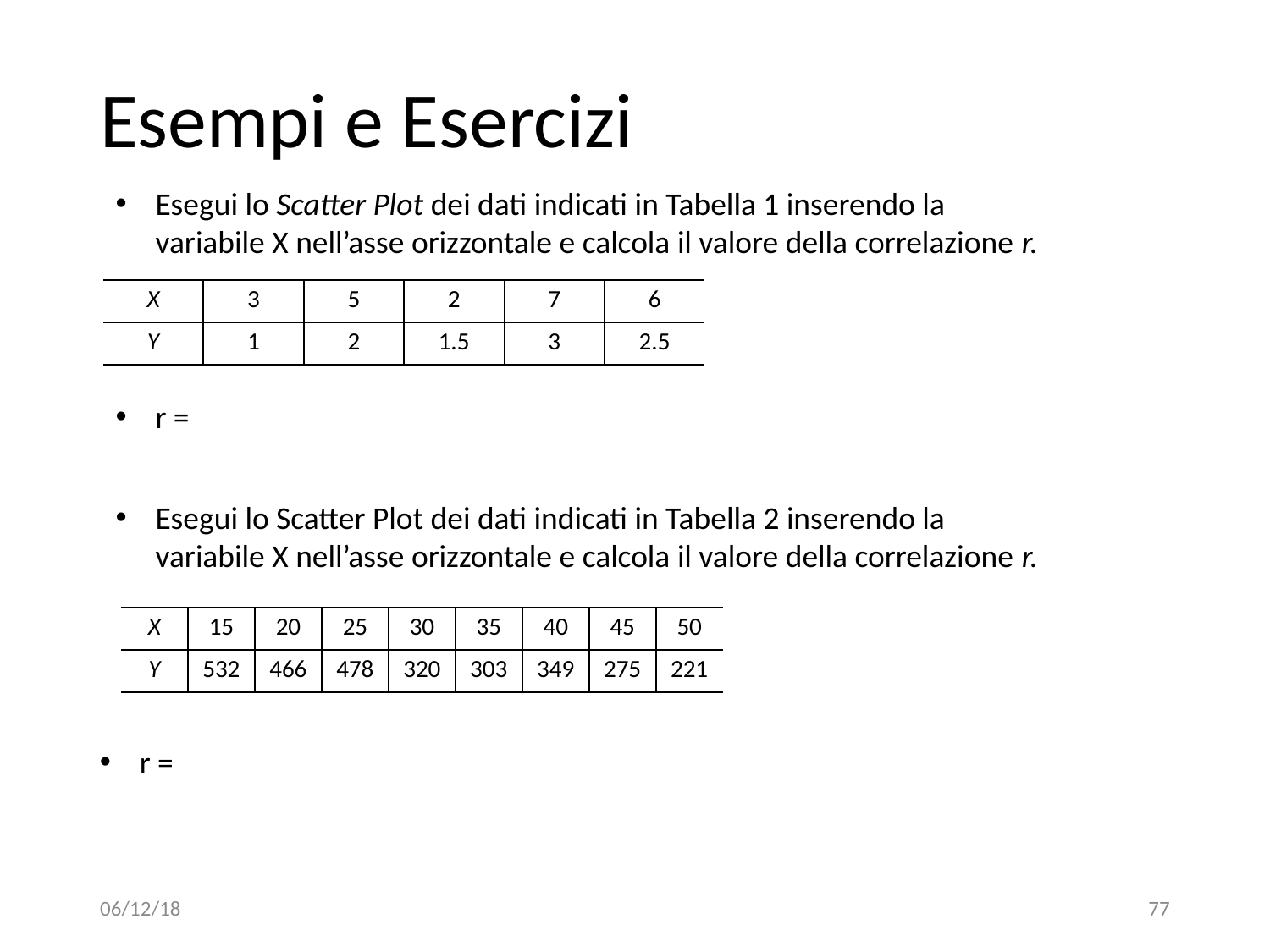

# Esempi e Esercizi
Esegui lo Scatter Plot dei dati indicati in Tabella 1 inserendo la variabile X nell’asse orizzontale e calcola il valore della correlazione r.
| X | 3 | 5 | 2 | 7 | 6 |
| --- | --- | --- | --- | --- | --- |
| Y | 1 | 2 | 1.5 | 3 | 2.5 |
r =
Esegui lo Scatter Plot dei dati indicati in Tabella 2 inserendo la variabile X nell’asse orizzontale e calcola il valore della correlazione r.
| X | 15 | 20 | 25 | 30 | 35 | 40 | 45 | 50 |
| --- | --- | --- | --- | --- | --- | --- | --- | --- |
| Y | 532 | 466 | 478 | 320 | 303 | 349 | 275 | 221 |
r =
06/12/18
77